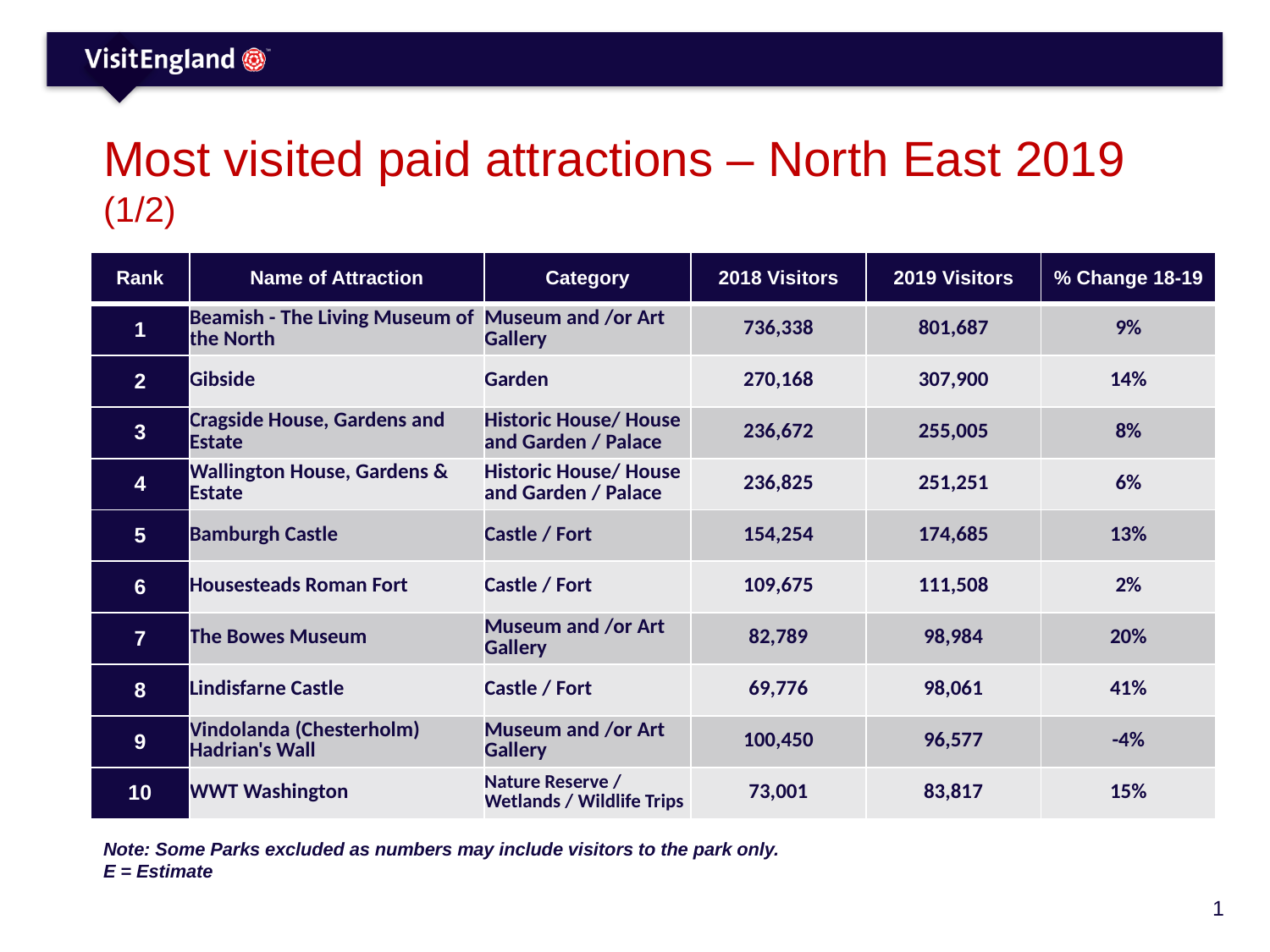

# Most visited paid attractions – North East 2019 (1/2)
| Rank | Name of Attraction | Category | 2018 Visitors | 2019 Visitors | % Change 18-19 |
| --- | --- | --- | --- | --- | --- |
| 1 | Beamish - The Living Museum of the North | Museum and /or Art Gallery | 736,338 | 801,687 | 9% |
| 2 | Gibside | Garden | 270,168 | 307,900 | 14% |
| 3 | Cragside House, Gardens and Estate | Historic House/ House and Garden / Palace | 236,672 | 255,005 | 8% |
| 4 | Wallington House, Gardens & Estate | Historic House/ House and Garden / Palace | 236,825 | 251,251 | 6% |
| 5 | Bamburgh Castle | Castle / Fort | 154,254 | 174,685 | 13% |
| 6 | Housesteads Roman Fort | Castle / Fort | 109,675 | 111,508 | 2% |
| 7 | The Bowes Museum | Museum and /or Art Gallery | 82,789 | 98,984 | 20% |
| 8 | Lindisfarne Castle | Castle / Fort | 69,776 | 98,061 | 41% |
| 9 | Vindolanda (Chesterholm) Hadrian's Wall | Museum and /or Art Gallery | 100,450 | 96,577 | -4% |
| 10 | WWT Washington | Nature Reserve / Wetlands / Wildlife Trips | 73,001 | 83,817 | 15% |
Note: Some Parks excluded as numbers may include visitors to the park only.
E = Estimate